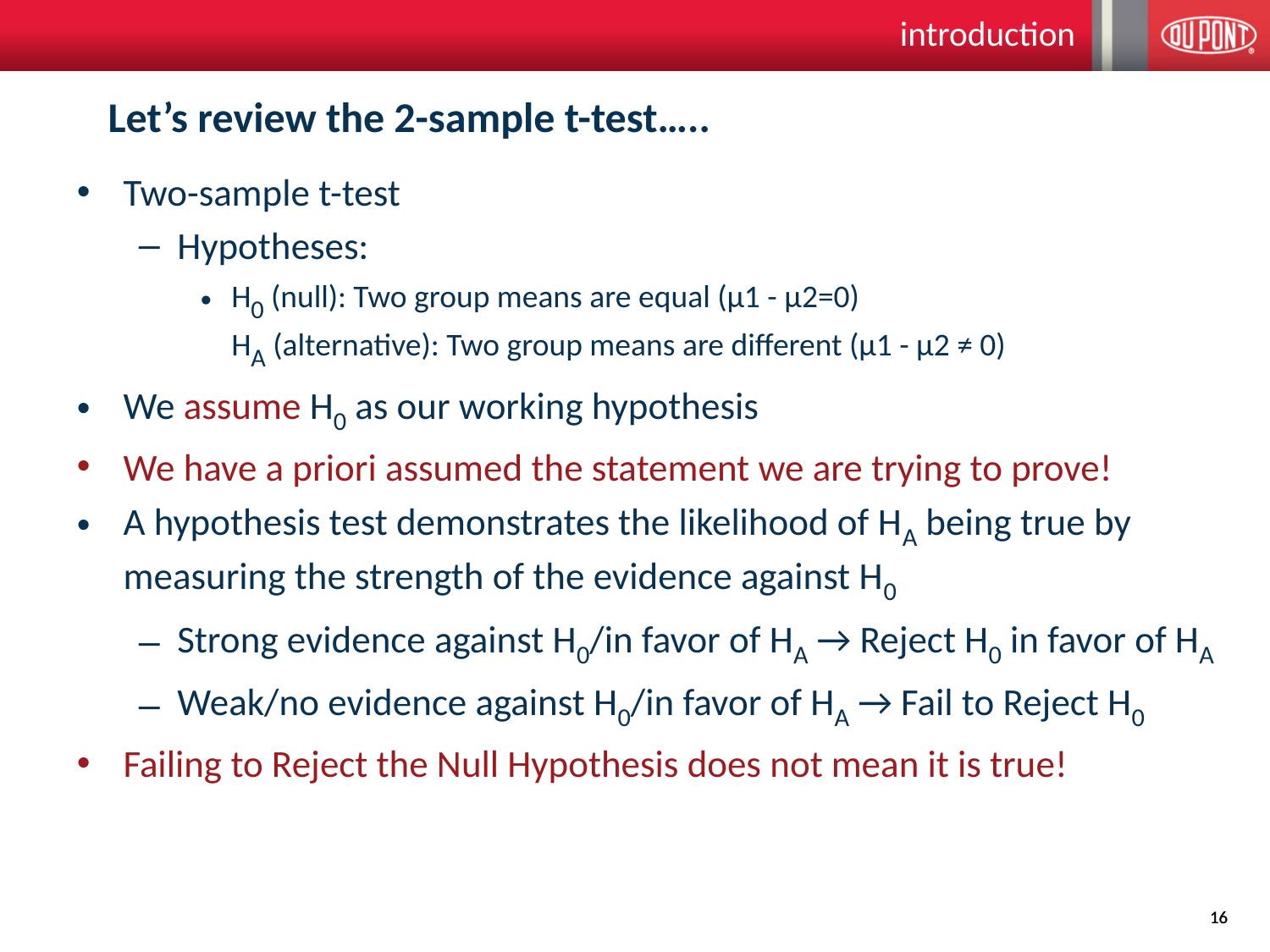

introduction
# Let’s review the 2-sample t-test…..
Two-sample t-test
Hypotheses:
H0 (null): Two group means are equal (µ1 - µ2=0)
HA (alternative): Two group means are different (µ1 - µ2 ≠ 0)
We assume H0 as our working hypothesis
We have a priori assumed the statement we are trying to prove!
A hypothesis test demonstrates the likelihood of HA being true by measuring the strength of the evidence against H0
Strong evidence against H0/in favor of HA → Reject H0 in favor of HA
Weak/no evidence against H0/in favor of HA → Fail to Reject H0
Failing to Reject the Null Hypothesis does not mean it is true!